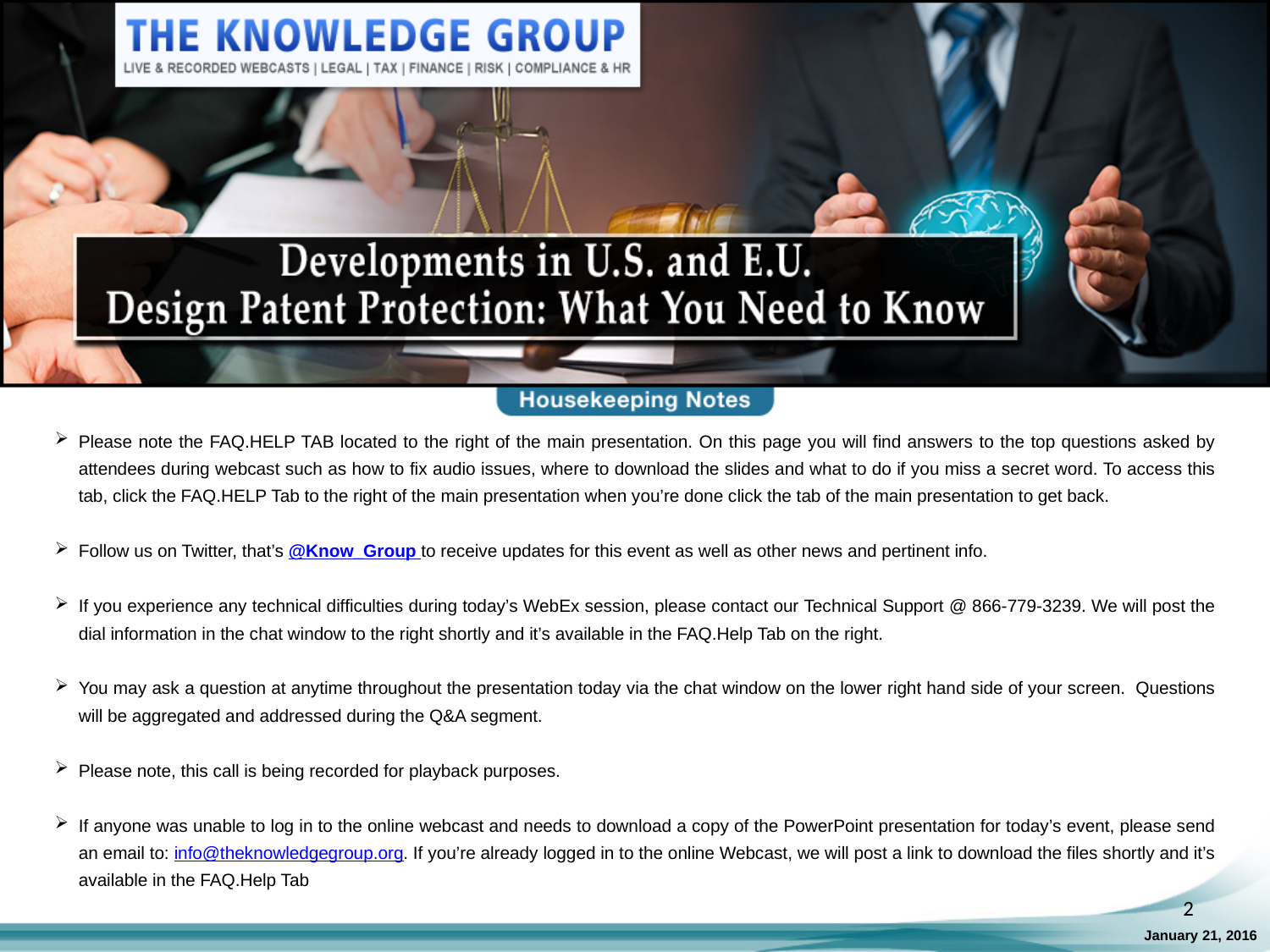

Please note the FAQ.HELP TAB located to the right of the main presentation. On this page you will find answers to the top questions asked by attendees during webcast such as how to fix audio issues, where to download the slides and what to do if you miss a secret word. To access this tab, click the FAQ.HELP Tab to the right of the main presentation when you’re done click the tab of the main presentation to get back.

Follow us on Twitter, that’s @Know_Group to receive updates for this event as well as other news and pertinent info.

If you experience any technical difficulties during today’s WebEx session, please contact our Technical Support @ 866-779-3239. We will post the dial information in the chat window to the right shortly and it’s available in the FAQ.Help Tab on the right.

You may ask a question at anytime throughout the presentation today via the chat window on the lower right hand side of your screen.  Questions will be aggregated and addressed during the Q&A segment.

Please note, this call is being recorded for playback purposes.

If anyone was unable to log in to the online webcast and needs to download a copy of the PowerPoint presentation for today’s event, please send an email to: info@theknowledgegroup.org. If you’re already logged in to the online Webcast, we will post a link to download the files shortly and it’s available in the FAQ.Help Tab

2
January 21, 2016